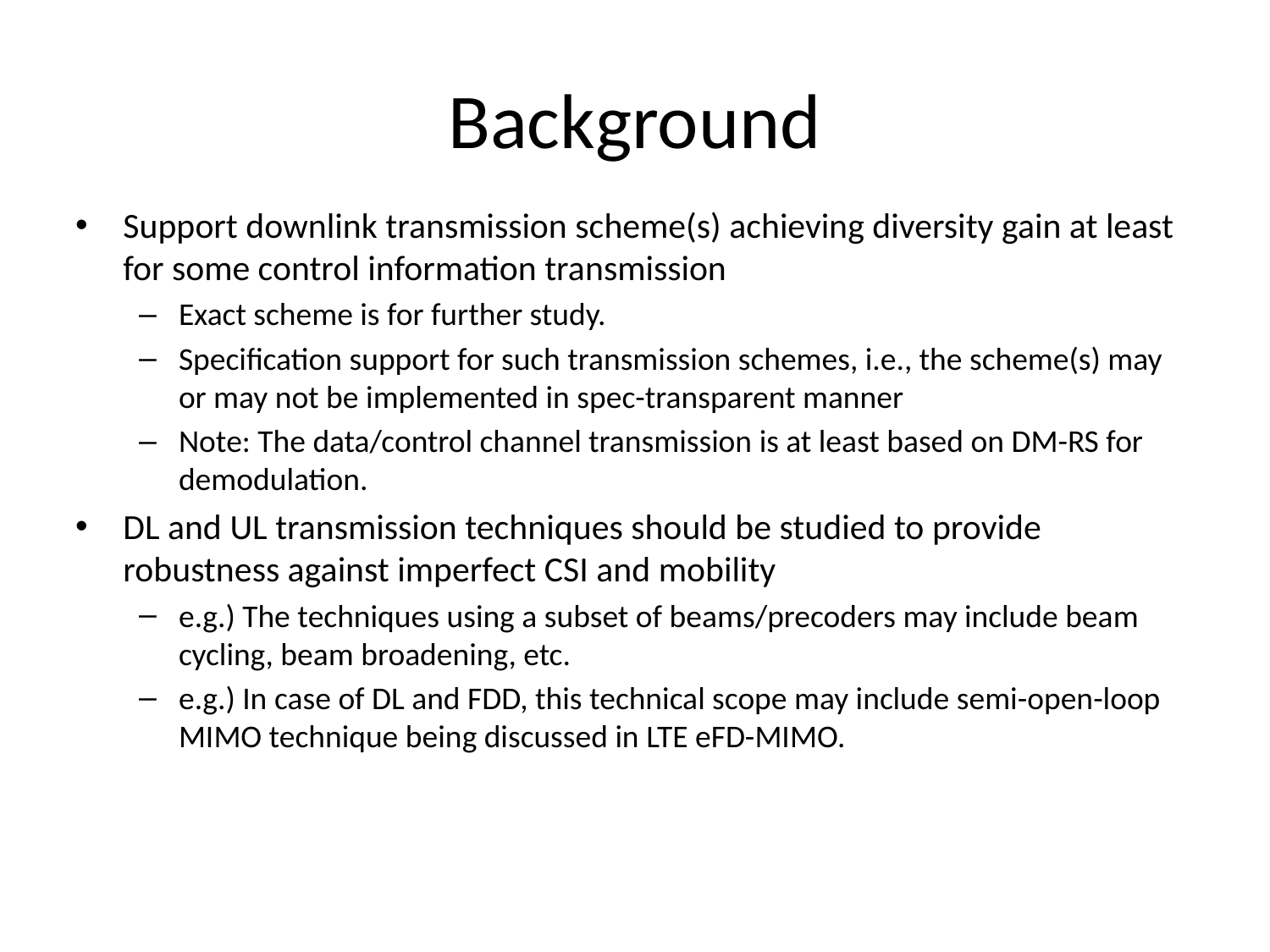

# Background
Support downlink transmission scheme(s) achieving diversity gain at least for some control information transmission
Exact scheme is for further study.
Specification support for such transmission schemes, i.e., the scheme(s) may or may not be implemented in spec-transparent manner
Note: The data/control channel transmission is at least based on DM-RS for demodulation.
DL and UL transmission techniques should be studied to provide robustness against imperfect CSI and mobility
e.g.) The techniques using a subset of beams/precoders may include beam cycling, beam broadening, etc.
e.g.) In case of DL and FDD, this technical scope may include semi-open-loop MIMO technique being discussed in LTE eFD-MIMO.